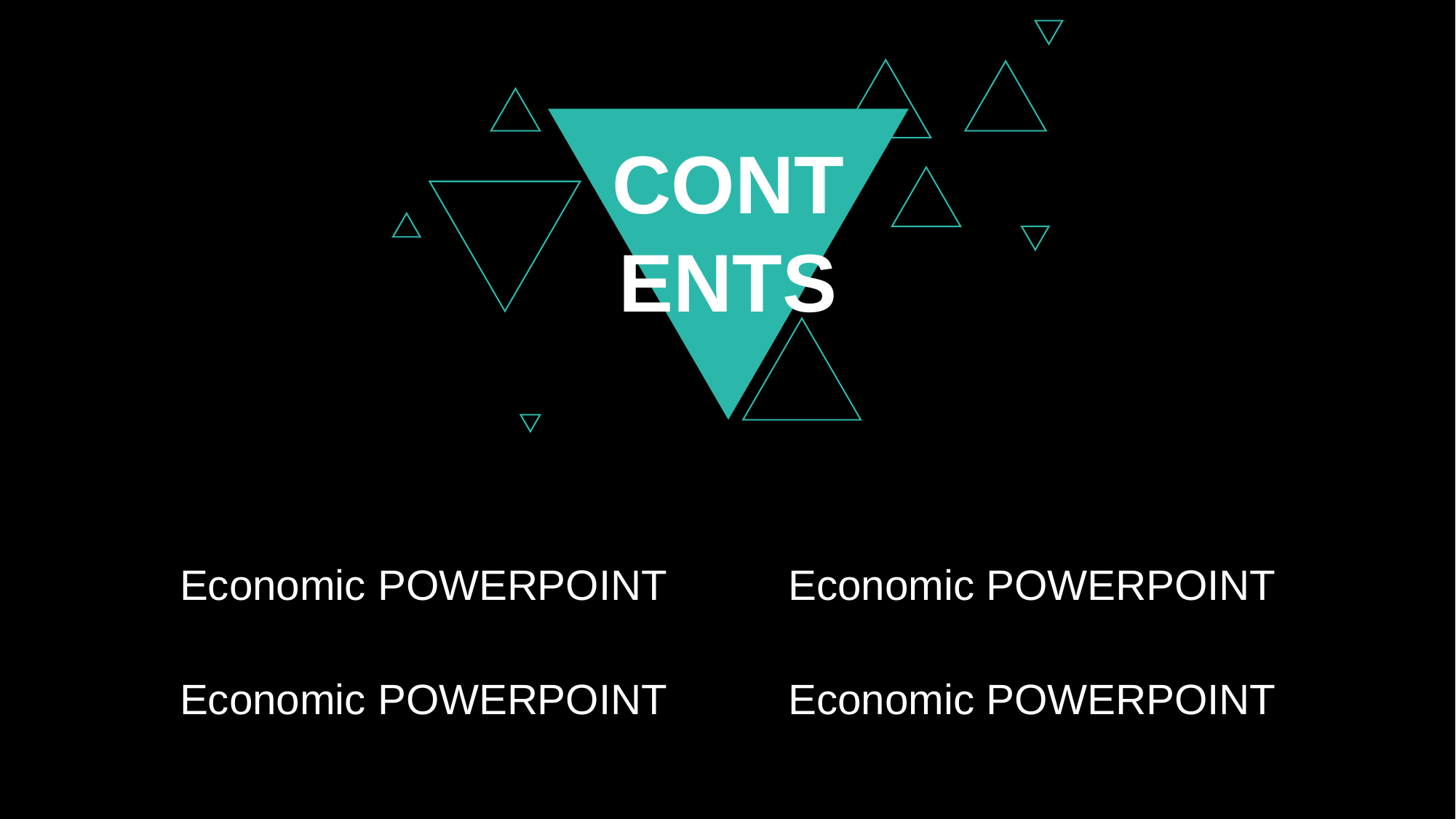

CONT
ENTS
Economic POWERPOINT
Economic POWERPOINT
Economic POWERPOINT
Economic POWERPOINT